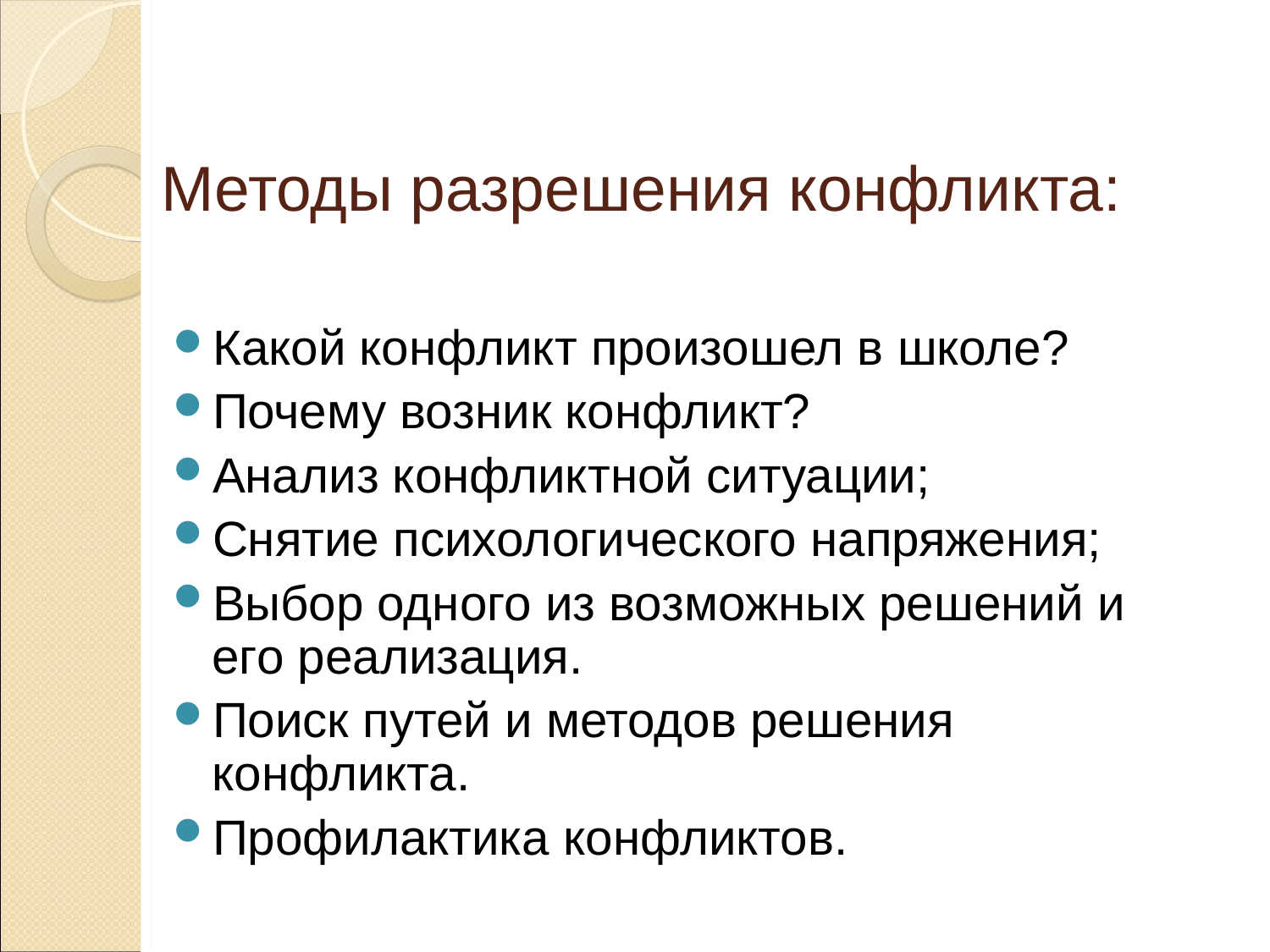

# Методы разрешения конфликта:
Какой конфликт произошел в школе?
Почему возник конфликт?
Анализ конфликтной ситуации;
Снятие психологического напряжения;
Выбор одного из возможных решений и его реализация.
Поиск путей и методов решения конфликта.
Профилактика конфликтов.